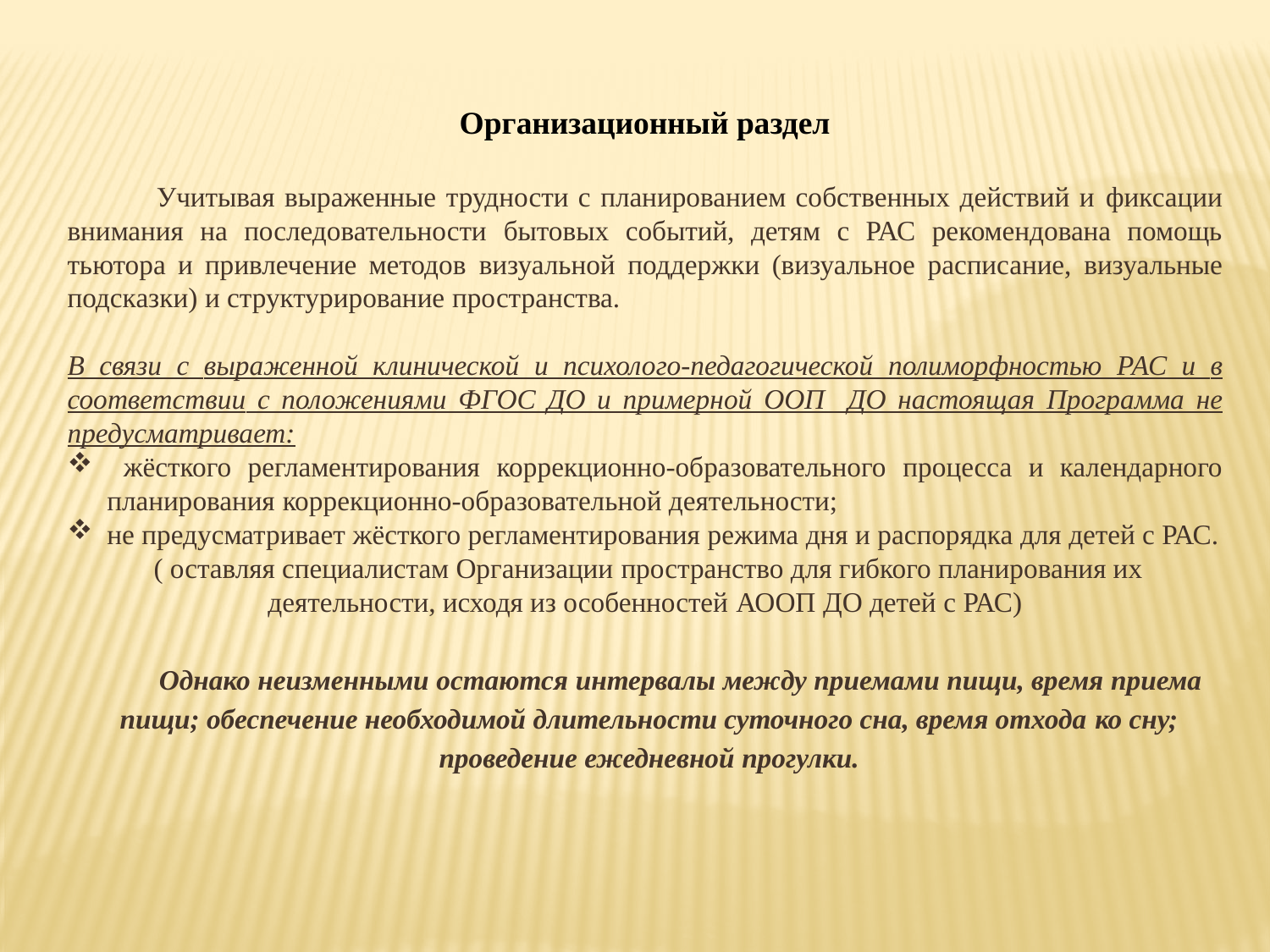

Организационный раздел

         Учитывая выраженные трудности с планированием собственных действий и фиксации внимания на последовательности бытовых событий, детям с РАС рекомендована помощь тьютора и привлечение методов визуальной поддержки (визуальное расписание, визуальные подсказки) и структурирование пространства.

В связи с выраженной клинической и психолого-педагогической полиморфностью РАС и в соответствии с положениями ФГОС ДО и примерной ООП  ДО настоящая Программа не предусматривает:
 жёсткого регламентирования коррекционно-образовательного процесса и календарного планирования коррекционно-образовательной деятельности;
не предусматривает жёсткого регламентирования режима дня и распорядка для детей с РАС.
 ( оставляя специалистам Организации пространство для гибкого планирования их деятельности, исходя из особенностей АООП ДО детей с РАС)

Однако неизменными остаются интервалы между приемами пищи, время приема пищи; обеспечение необходимой длительности суточного сна, время отхода ко сну; проведение ежедневной прогулки.